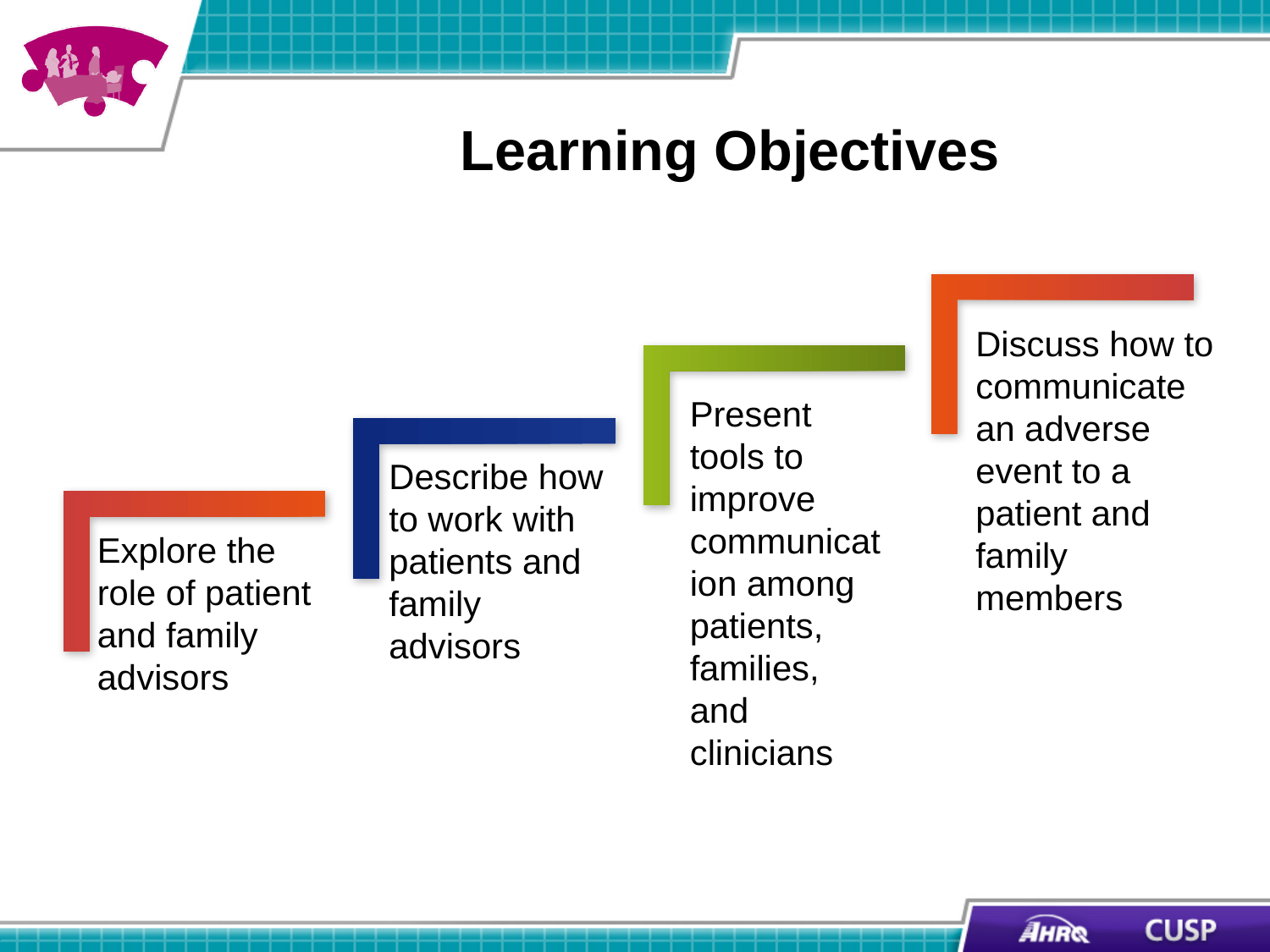

Learning Objectives

Present tools to improve communication among patients, families, and clinicians
Describe how to work with patients and family advisors

Explore the role of patient and family advisors
Discuss how to communicate an adverse event to a patient and family members